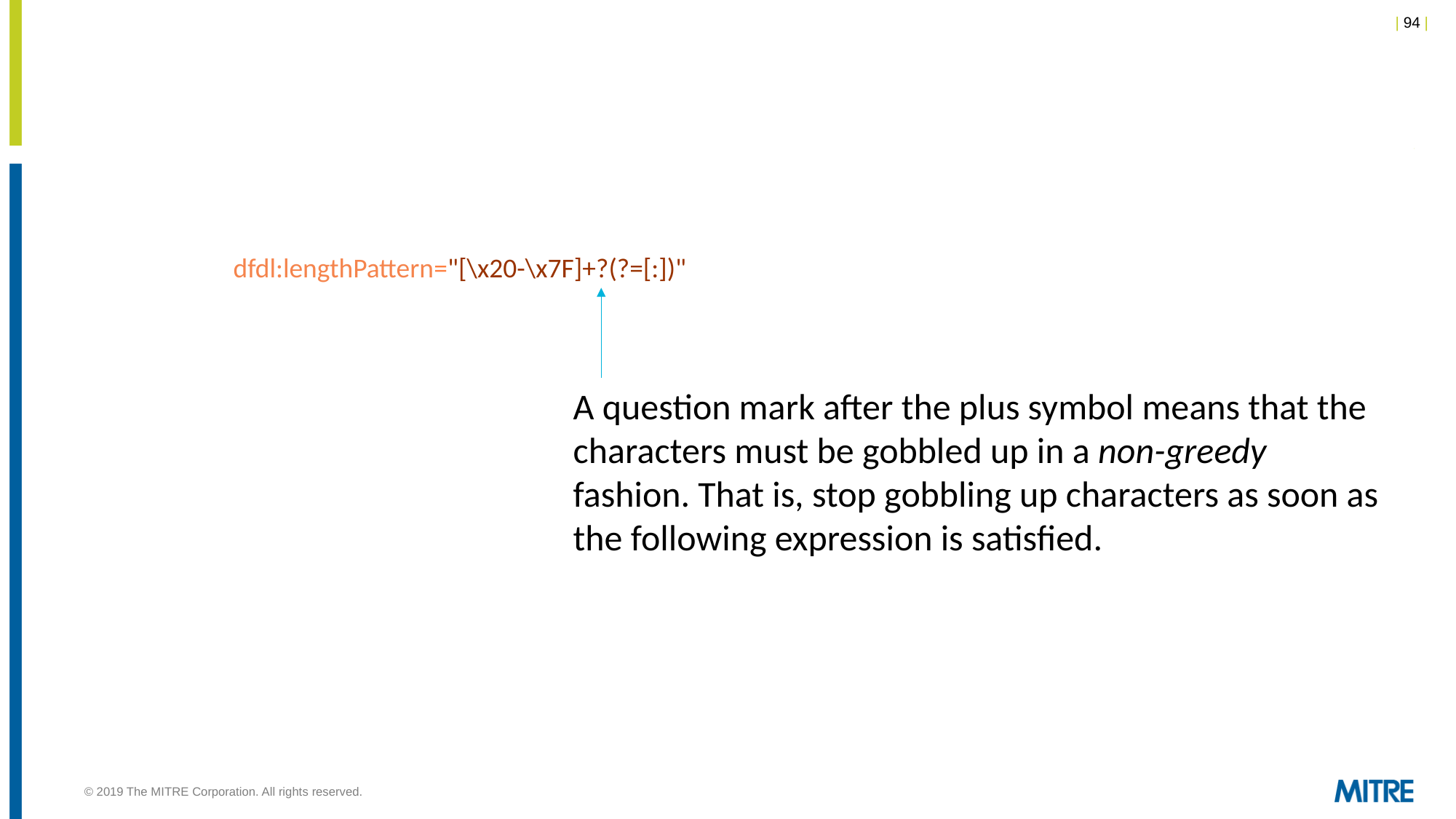

dfdl:lengthPattern="[\x20-\x7F]+?(?=[:])"
A question mark after the plus symbol means that the characters must be gobbled up in a non-greedy fashion. That is, stop gobbling up characters as soon as the following expression is satisfied.
© 2019 The MITRE Corporation. All rights reserved.